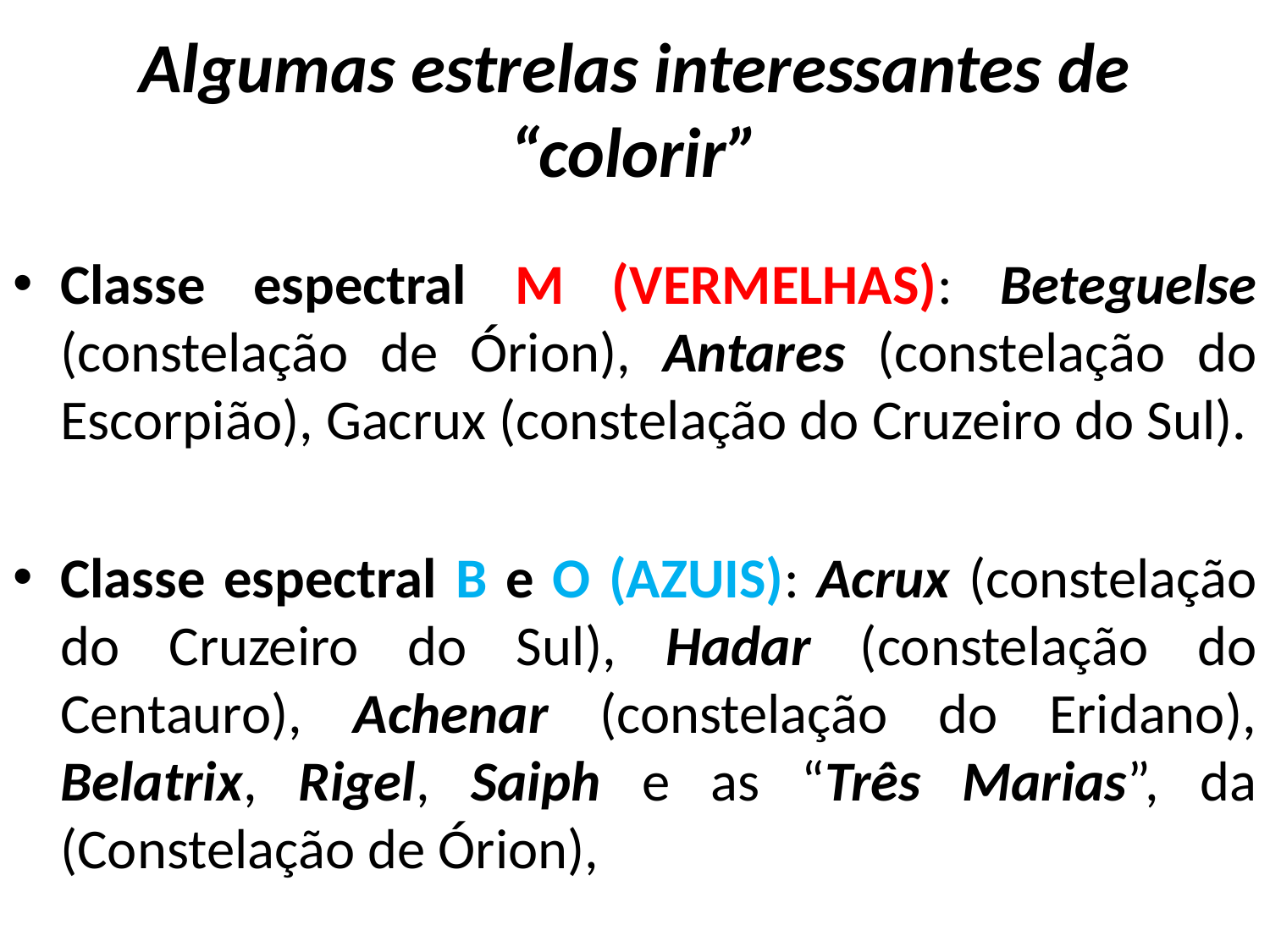

# Algumas estrelas interessantes de “colorir”
Classe espectral M (VERMELHAS): Beteguelse (constelação de Órion), Antares (constelação do Escorpião), Gacrux (constelação do Cruzeiro do Sul).

Classe espectral B e O (AZUIS): Acrux (constelação do Cruzeiro do Sul), Hadar (constelação do Centauro), Achenar (constelação do Eridano), Belatrix, Rigel, Saiph e as “Três Marias”, da (Constelação de Órion),